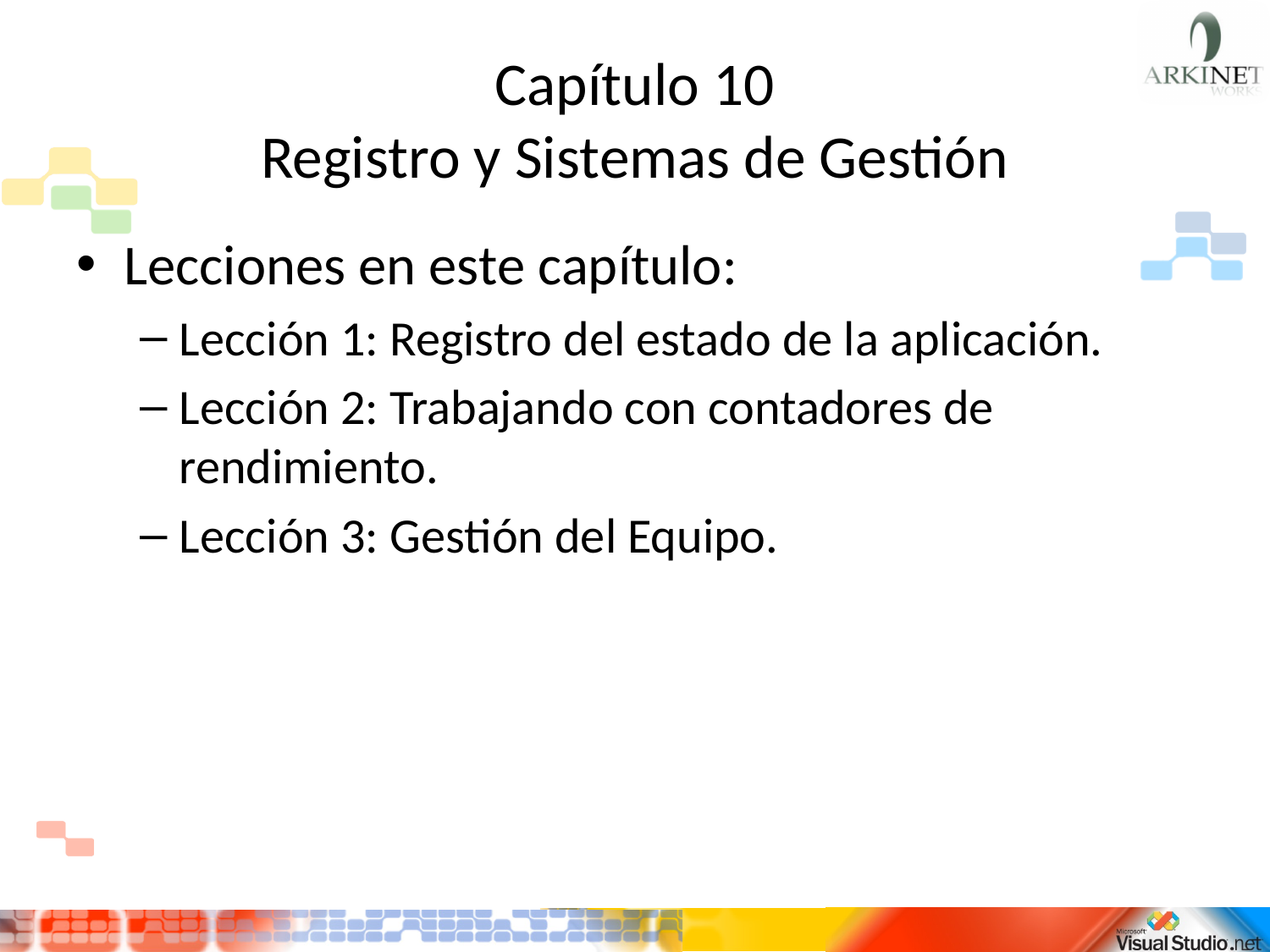

# Capítulo 10 Registro y Sistemas de Gestión
Lecciones en este capítulo:
Lección 1: Registro del estado de la aplicación.
Lección 2: Trabajando con contadores de rendimiento.
Lección 3: Gestión del Equipo.